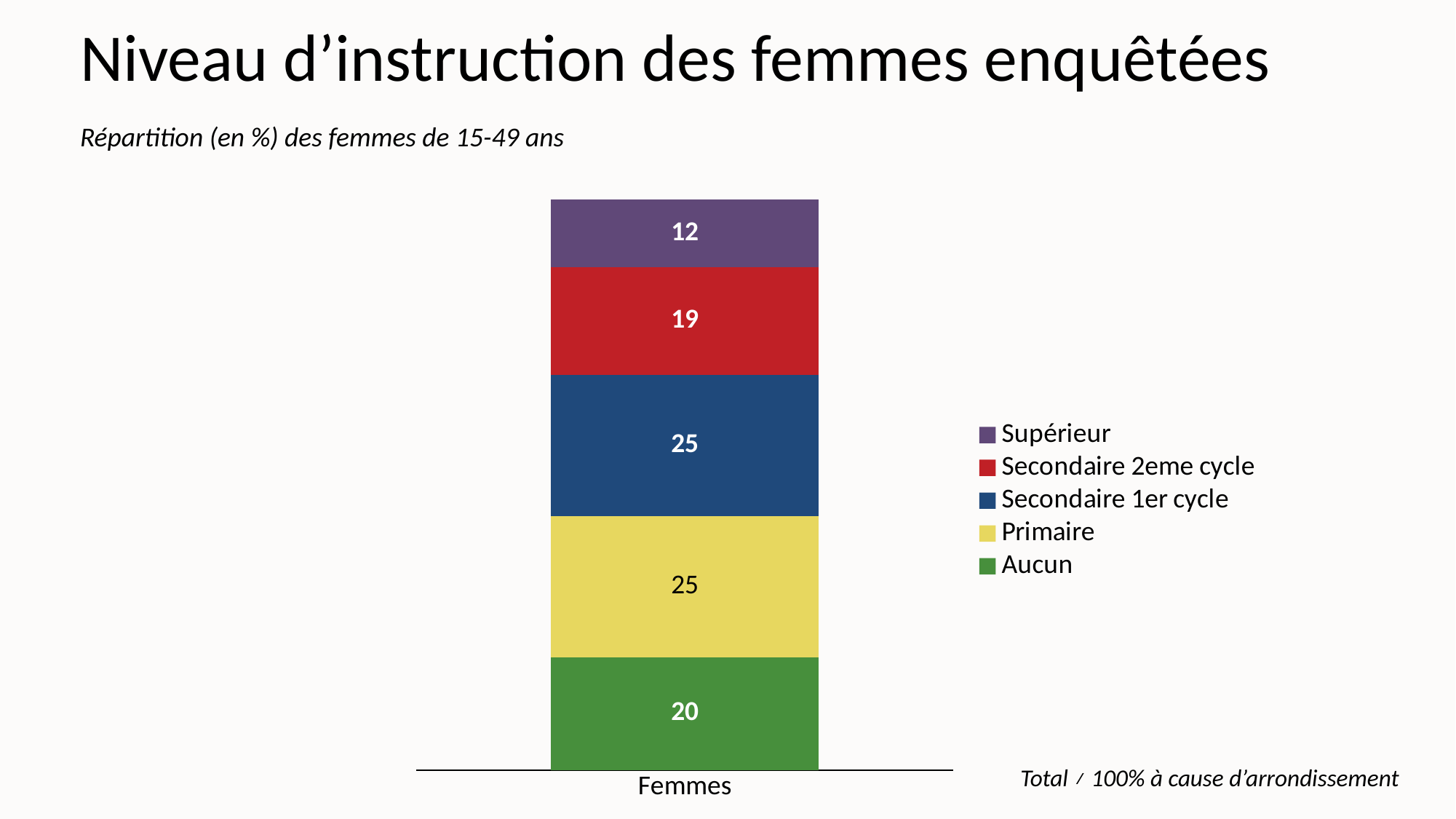

# Niveau d’instruction des femmes enquêtées
Répartition (en %) des femmes de 15-49 ans

### Chart

| Category | Aucun | Primaire | Secondaire 1er cycle | Secondaire 2eme cycle | Supérieur |
|---|---|---|---|---|---|
| Femmes | 20.0 | 25.0 | 25.0 | 19.0 | 12.0 |
Total ≠ 100% à cause d’arrondissement